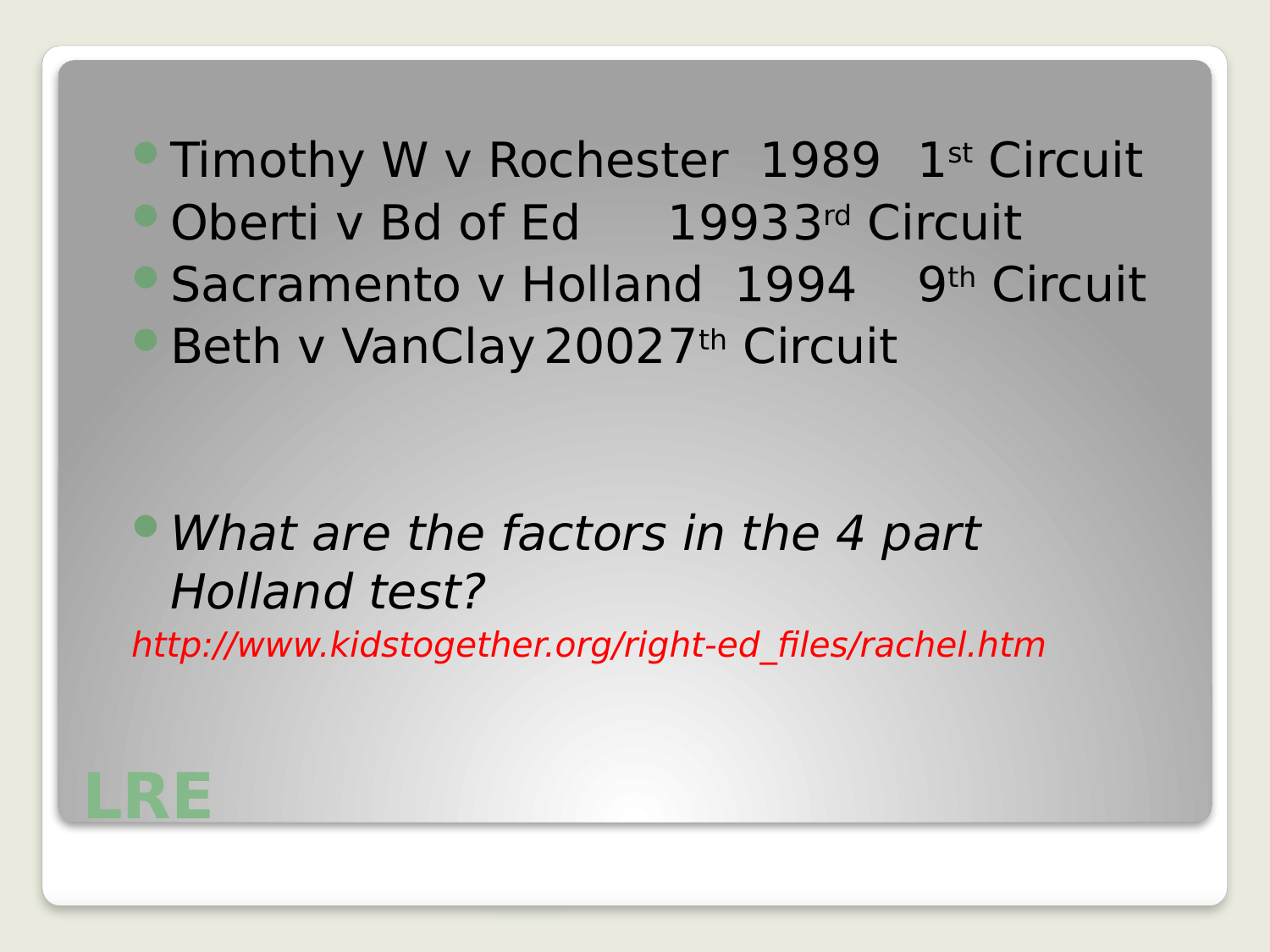

Timothy W v Rochester  1989	1st Circuit
Oberti v Bd of Ed  	1993		3rd Circuit
Sacramento v Holland  1994	9th Circuit
Beth v VanClay	2002		7th Circuit

What are the factors in the 4 part Holland test?
http://www.kidstogether.org/right-ed_files/rachel.htm

# LRE